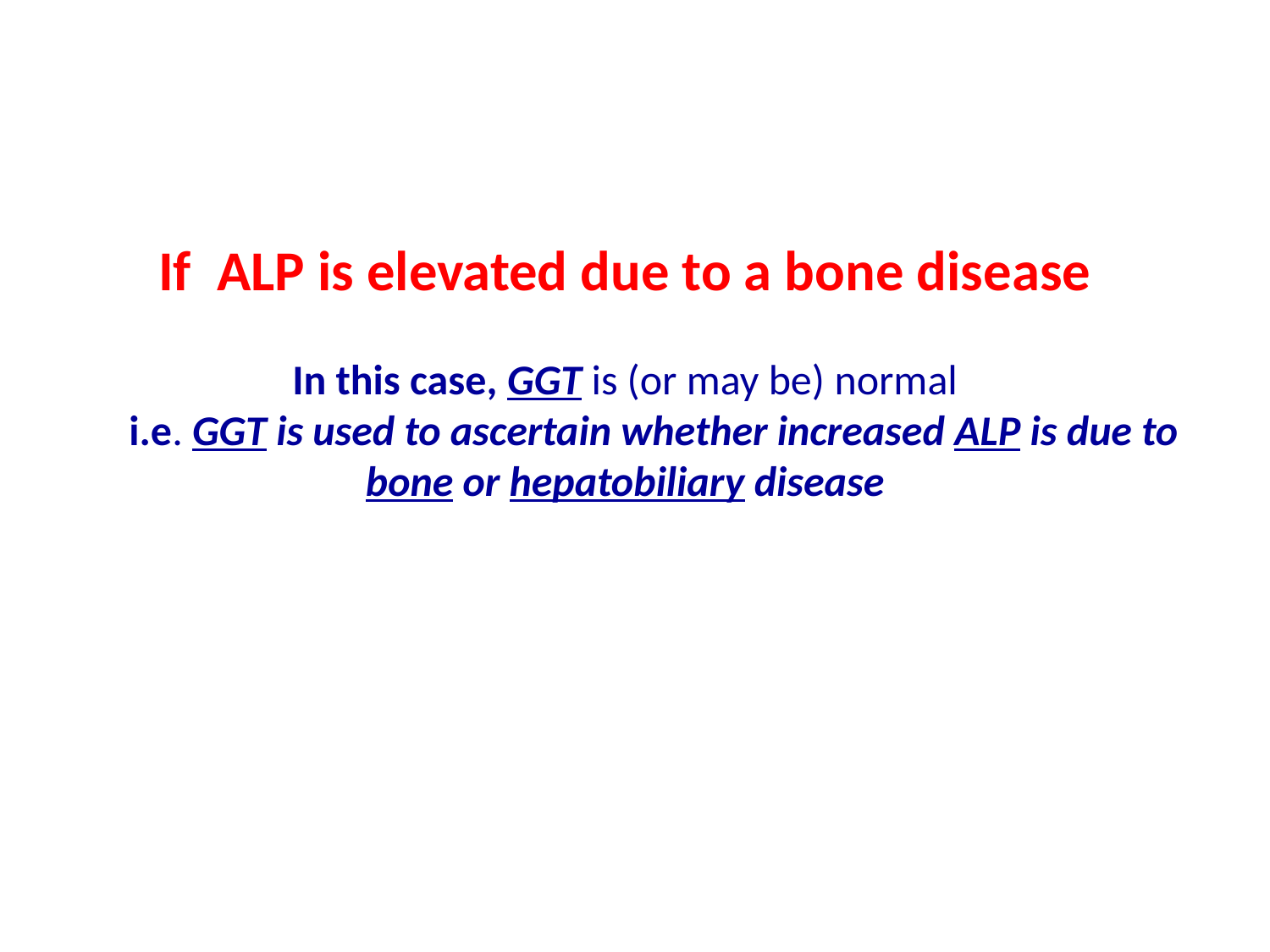

If  ALP is elevated due to a bone disease

 In this case, GGT is (or may be) normal
      i.e. GGT is used to ascertain whether increased ALP is due to bone or hepatobiliary disease